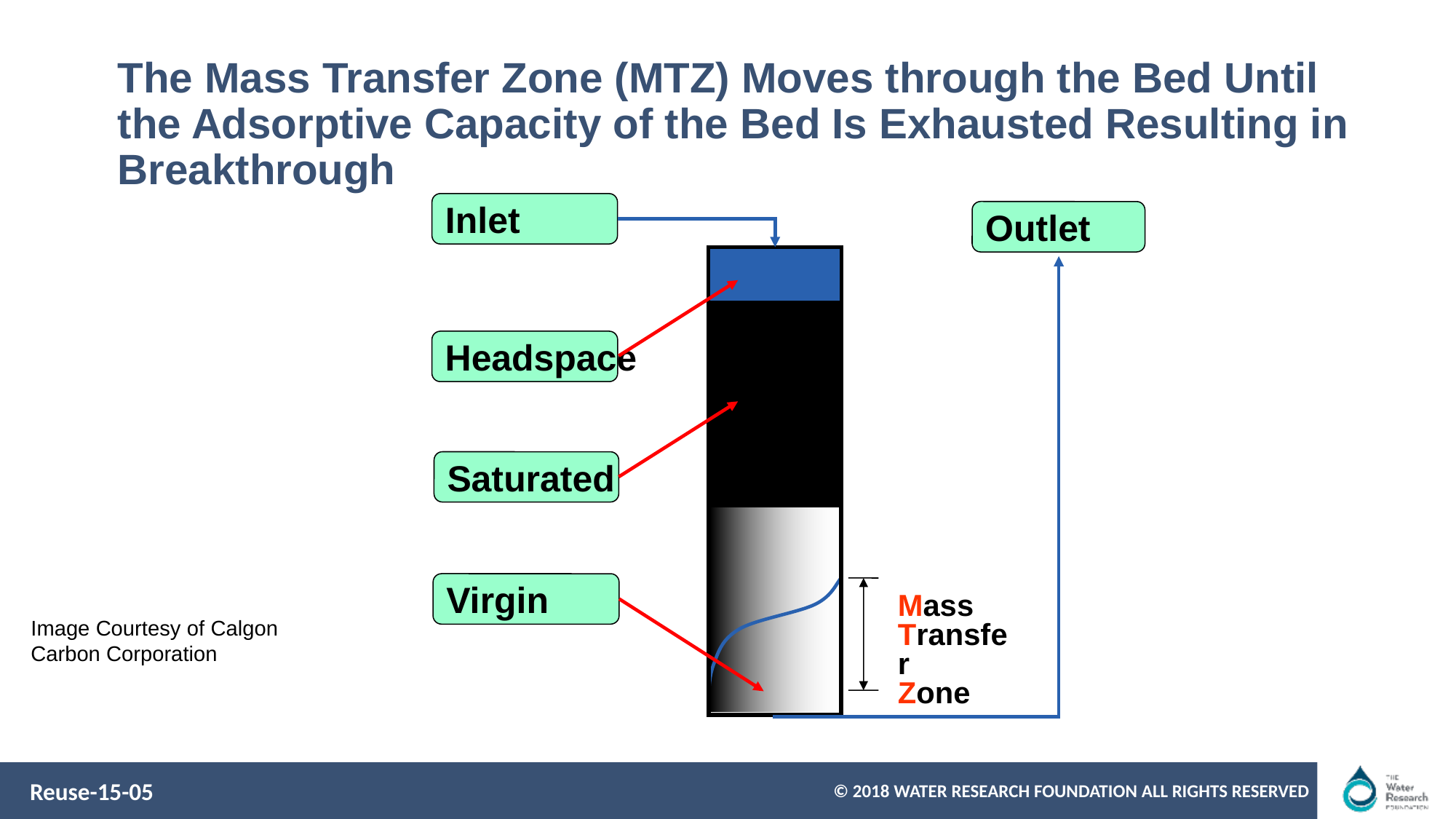

# The Mass Transfer Zone (MTZ) Moves through the Bed Until the Adsorptive Capacity of the Bed Is Exhausted Resulting in Breakthrough
Inlet
Outlet

Mass
Transfer
Zone

Headspace

Saturated
Virgin

Image Courtesy of Calgon Carbon Corporation